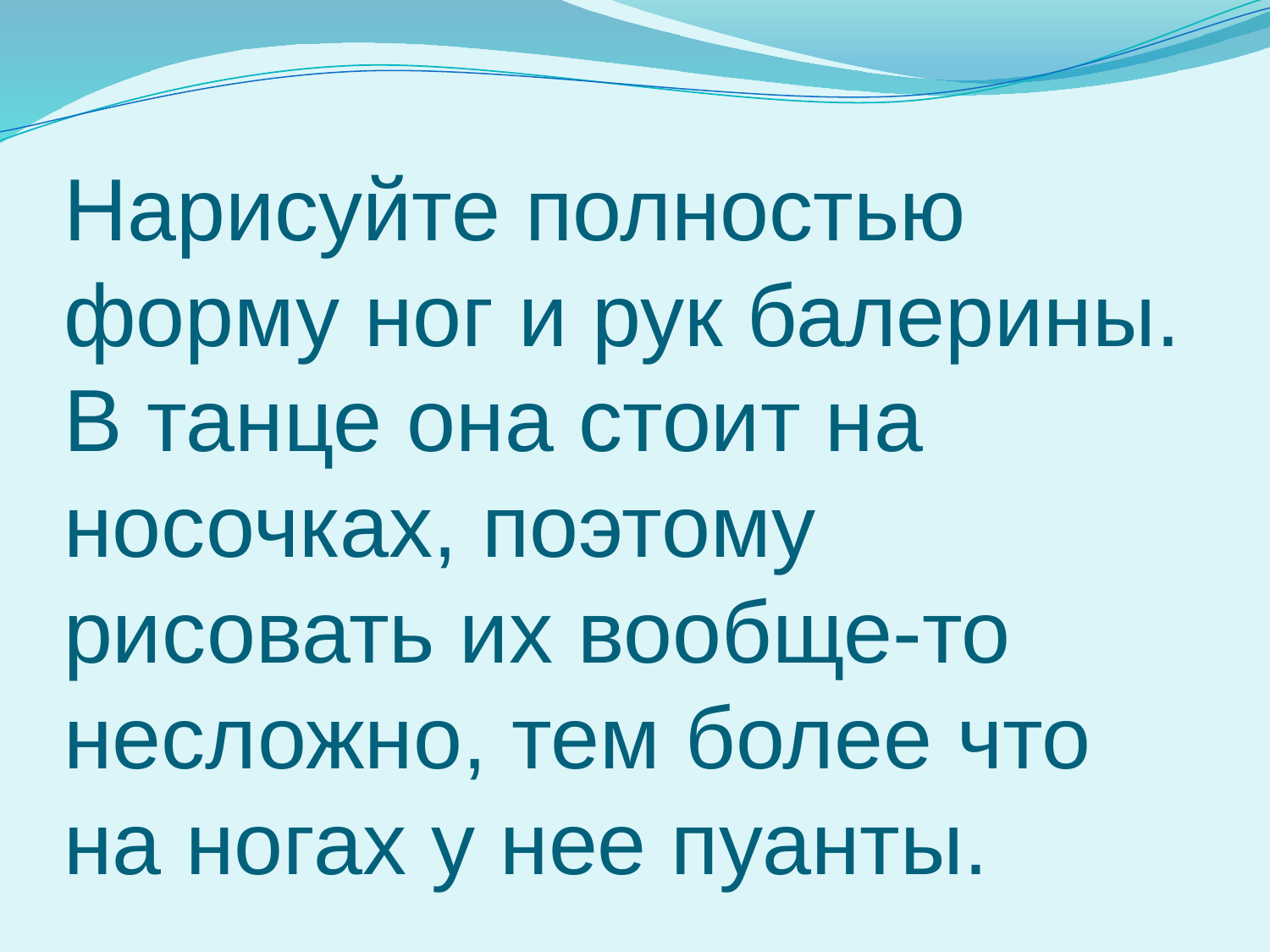

# Нарисуйте полностью форму ног и рук балерины. В танце она стоит на носочках, поэтому рисовать их вообще-то несложно, тем более что на ногах у нее пуанты.